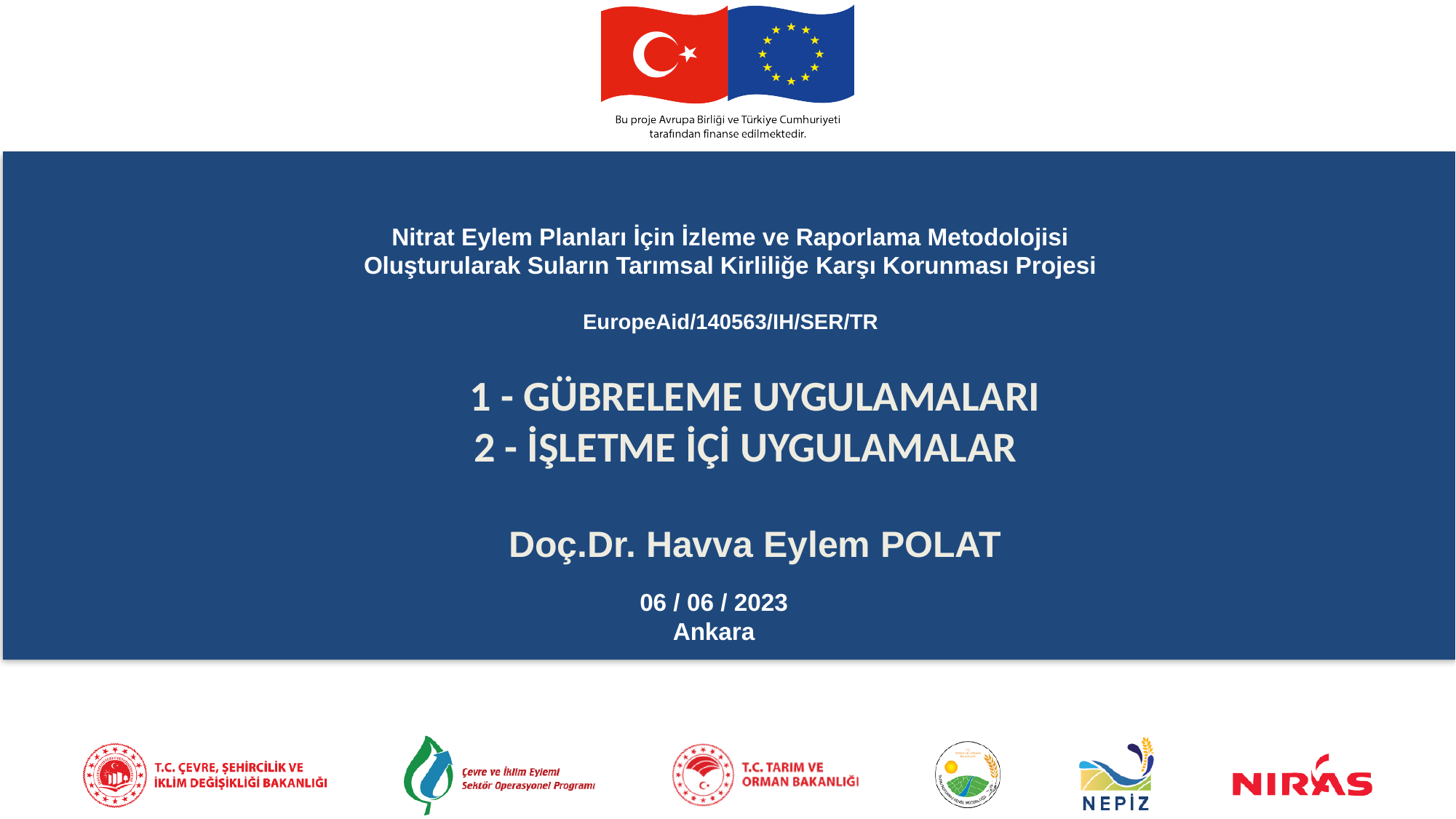

Nitrat Eylem Planları İçin İzleme ve Raporlama Metodolojisi Oluşturularak Suların Tarımsal Kirliliğe Karşı Korunması Projesi

EuropeAid/140563/IH/SER/TR

1 - GÜBRELEME UYGULAMALARI
2 - İŞLETME İÇİ UYGULAMALAR

Doç.Dr. Havva Eylem POLAT
06 / 06 / 2023
Ankara